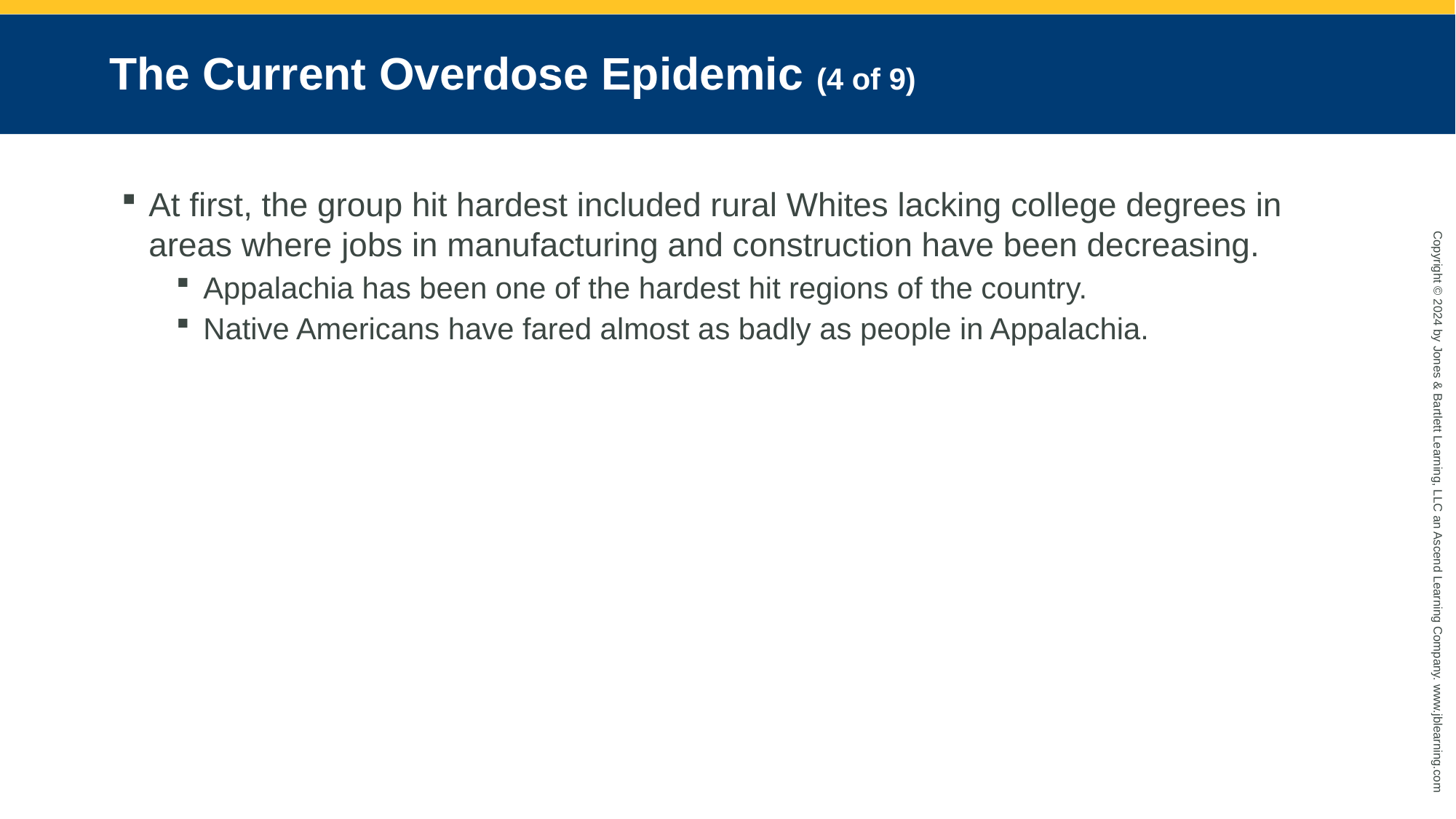

# The Current Overdose Epidemic (4 of 9)
At first, the group hit hardest included rural Whites lacking college degrees in areas where jobs in manufacturing and construction have been decreasing.
Appalachia has been one of the hardest hit regions of the country.
Native Americans have fared almost as badly as people in Appalachia.